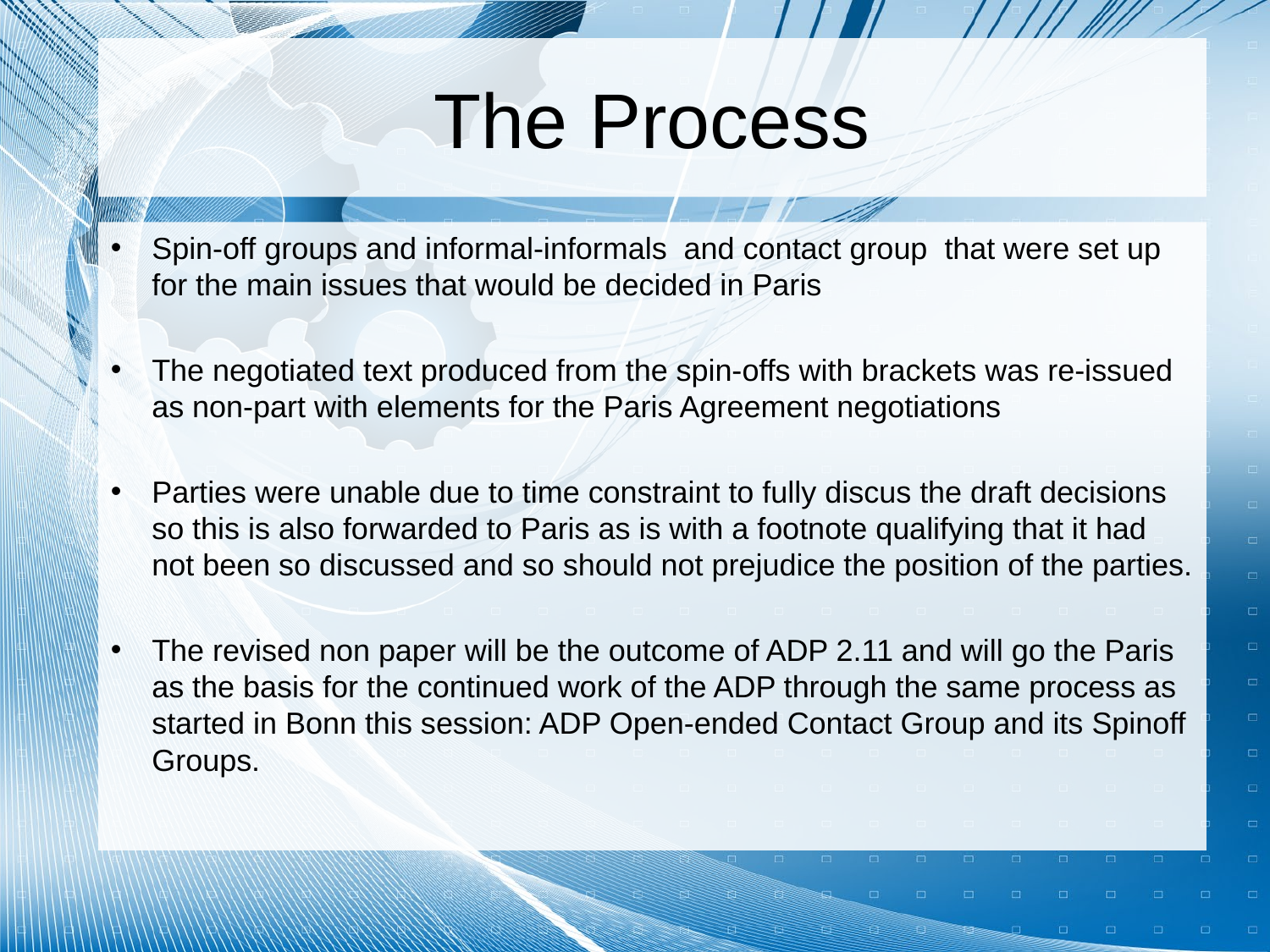

# The Process
Spin-off groups and informal-informals  and contact group  that were set up for the main issues that would be decided in Paris

The negotiated text produced from the spin-offs with brackets was re-issued as non-part with elements for the Paris Agreement negotiations

Parties were unable due to time constraint to fully discus the draft decisions so this is also forwarded to Paris as is with a footnote qualifying that it had not been so discussed and so should not prejudice the position of the parties.

The revised non paper will be the outcome of ADP 2.11 and will go the Paris as the basis for the continued work of the ADP through the same process as started in Bonn this session: ADP Open-ended Contact Group and its Spinoff Groups.